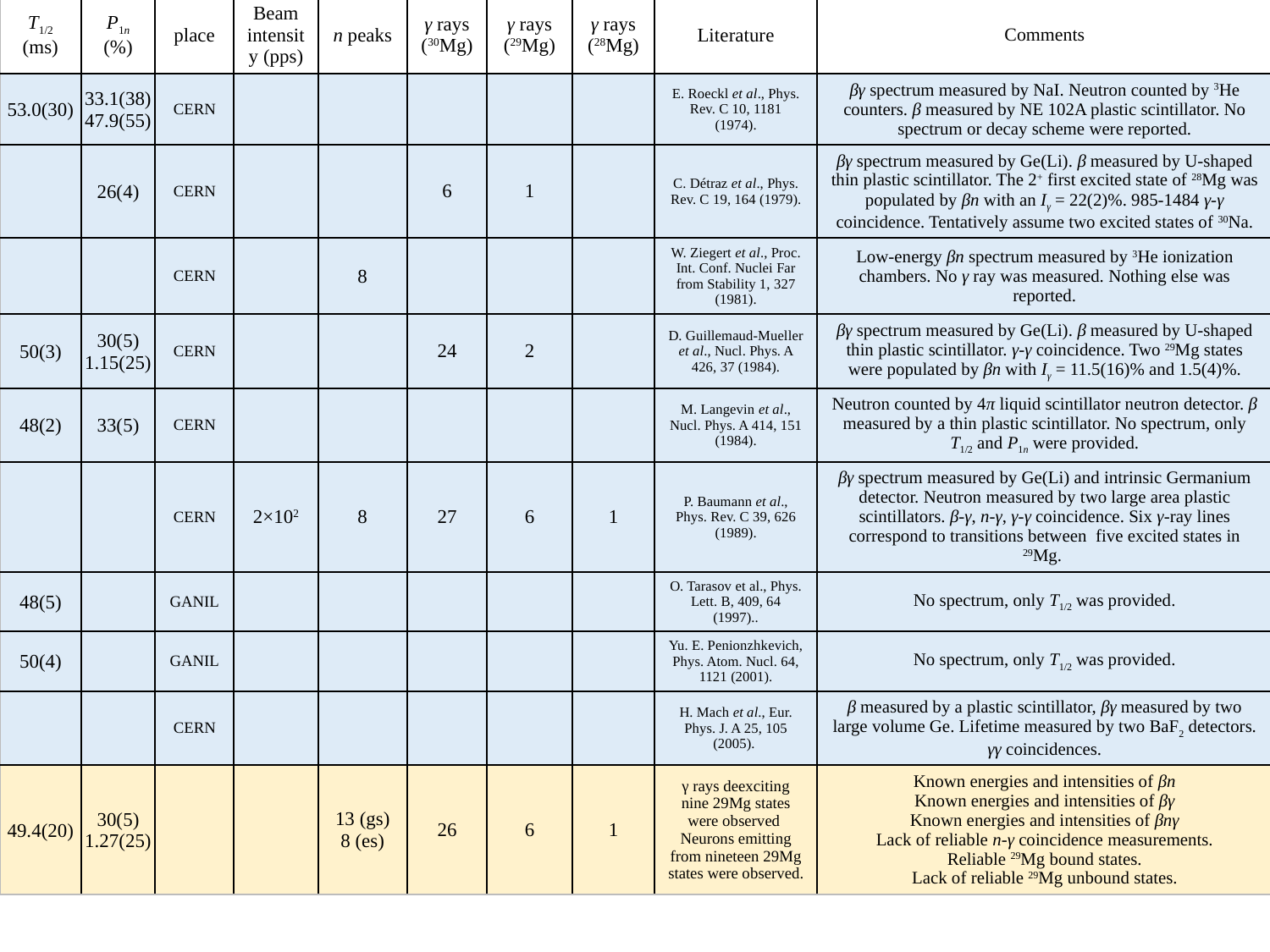

Summary of the β decay of 30Na.
| T1/2 (ms) | P1n (%) | place | Beam intensity (pps) | n peaks | γ rays (30Mg) | γ rays (29Mg) | γ rays (28Mg) | Literature | Comments |
| --- | --- | --- | --- | --- | --- | --- | --- | --- | --- |
| 53.0(30) | 33.1(38) 47.9(55) | CERN |  |  |  |  |  | E. Roeckl et al., Phys. Rev. C 10, 1181 (1974). | βγ spectrum measured by NaI. Neutron counted by 3He counters. β measured by NE 102A plastic scintillator. No spectrum or decay scheme were reported. |
|  | 26(4) | CERN |  |  | 6 | 1 |  | C. Détraz et al., Phys. Rev. C 19, 164 (1979). | βγ spectrum measured by Ge(Li). β measured by U-shaped thin plastic scintillator. The 2+ first excited state of 28Mg was populated by βn with an Iγ = 22(2)%. 985-1484 γ-γ coincidence. Tentatively assume two excited states of 30Na. |
|  |  | CERN |  | 8 |  |  |  | W. Ziegert et al., Proc. Int. Conf. Nuclei Far from Stability 1, 327 (1981). | Low-energy βn spectrum measured by 3He ionization chambers. No γ ray was measured. Nothing else was reported. |
| 50(3) | 30(5) 1.15(25) | CERN |  |  | 24 | 2 |  | D. Guillemaud-Mueller et al., Nucl. Phys. A 426, 37 (1984). | βγ spectrum measured by Ge(Li). β measured by U-shaped thin plastic scintillator. γ-γ coincidence. Two 29Mg states were populated by βn with Iγ = 11.5(16)% and 1.5(4)%. |
| 48(2) | 33(5) | CERN |  |  |  |  |  | M. Langevin et al., Nucl. Phys. A 414, 151 (1984). | Neutron counted by 4π liquid scintillator neutron detector. β measured by a thin plastic scintillator. No spectrum, only T1/2 and P1n were provided. |
|  |  | CERN | 2×102 | 8 | 27 | 6 | 1 | P. Baumann et al., Phys. Rev. C 39, 626 (1989). | βγ spectrum measured by Ge(Li) and intrinsic Germanium detector. Neutron measured by two large area plastic scintillators. β-γ, n-γ, γ-γ coincidence. Six γ-ray lines correspond to transitions between five excited states in 29Mg. |
| 48(5) |  | GANIL |  |  |  |  |  | O. Tarasov et al., Phys. Lett. B, 409, 64 (1997).. | No spectrum, only T1/2 was provided. |
| 50(4) |  | GANIL |  |  |  |  |  | Yu. E. Penionzhkevich, Phys. Atom. Nucl. 64, 1121 (2001). | No spectrum, only T1/2 was provided. |
|  |  | CERN |  |  |  |  |  | H. Mach et al., Eur. Phys. J. A 25, 105 (2005). | β measured by a plastic scintillator, βγ measured by two large volume Ge. Lifetime measured by two BaF2 detectors. γγ coincidences. |
| 49.4(20) | 30(5) 1.27(25) |  |  | 13 (gs) 8 (es) | 26 | 6 | 1 | γ rays deexciting nine 29Mg states were observed Neurons emitting from nineteen 29Mg states were observed. | Known energies and intensities of βn Known energies and intensities of βγ Known energies and intensities of βnγ Lack of reliable n-γ coincidence measurements. Reliable 29Mg bound states. Lack of reliable 29Mg unbound states. |